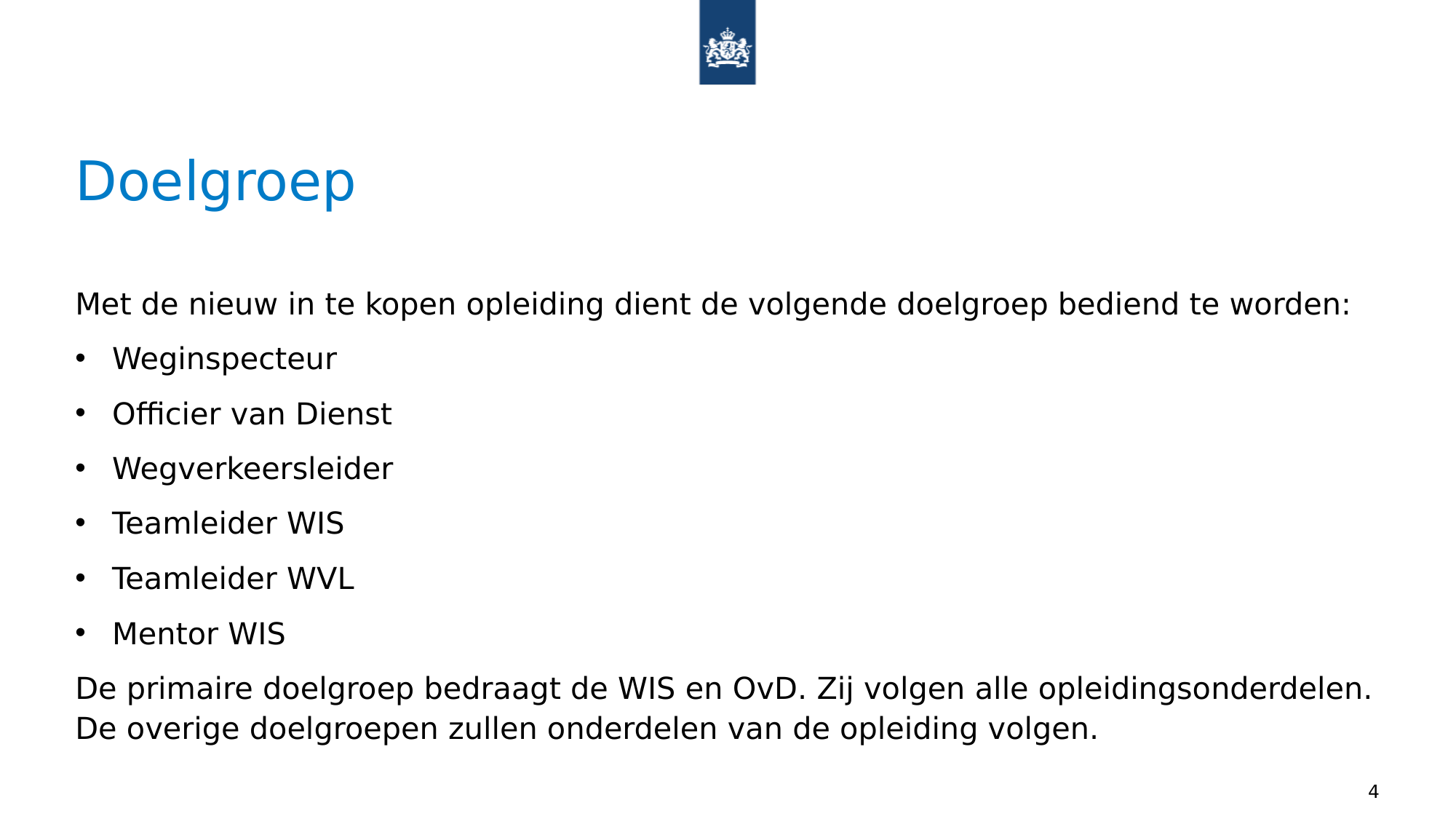

# Doelgroep
Met de nieuw in te kopen opleiding dient de volgende doelgroep bediend te worden:
Weginspecteur
Officier van Dienst
Wegverkeersleider
Teamleider WIS
Teamleider WVL
Mentor WIS
De primaire doelgroep bedraagt de WIS en OvD. Zij volgen alle opleidingsonderdelen. De overige doelgroepen zullen onderdelen van de opleiding volgen.

4